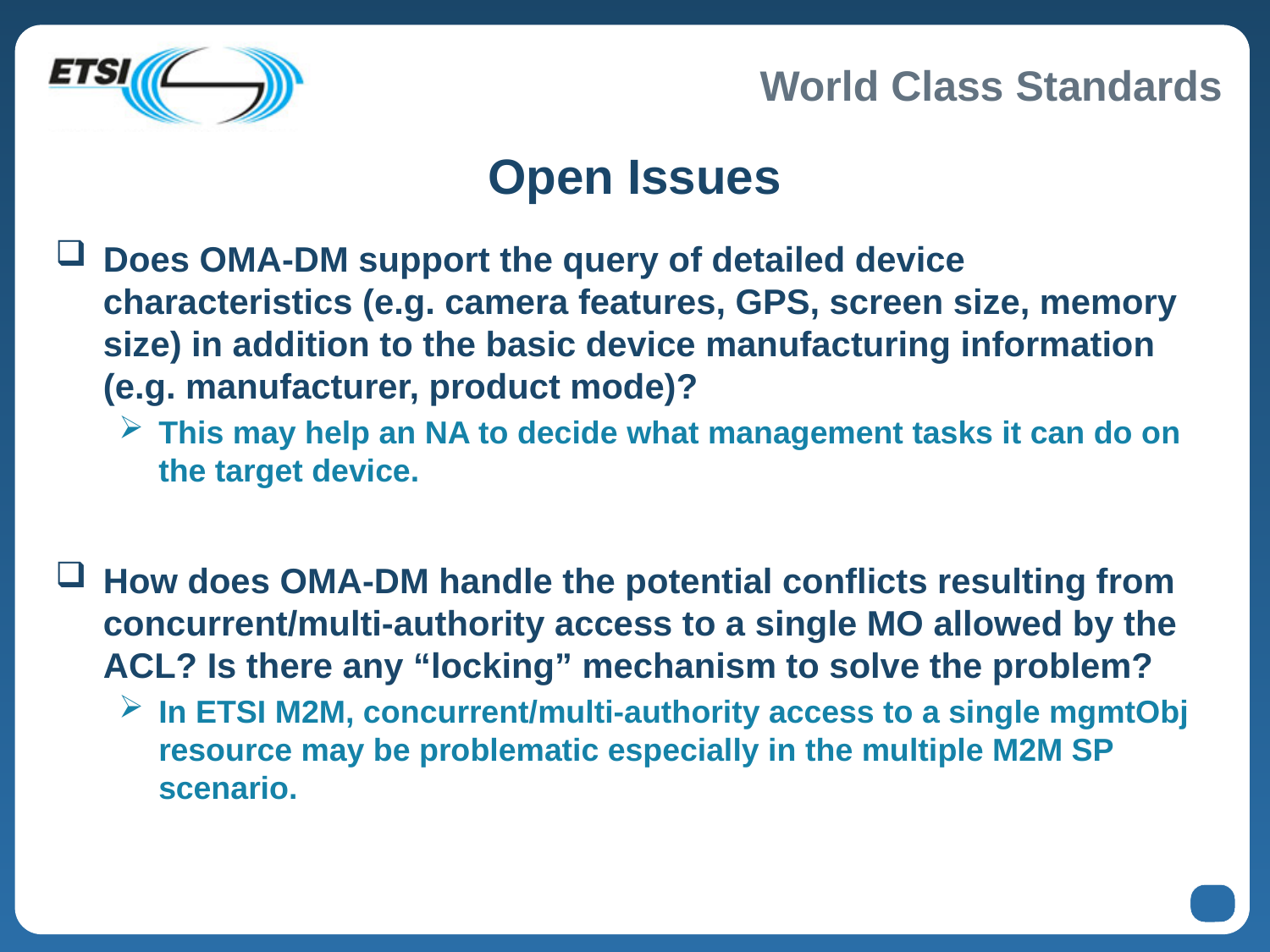

Open Issues
Does OMA-DM support the query of detailed device characteristics (e.g. camera features, GPS, screen size, memory size) in addition to the basic device manufacturing information (e.g. manufacturer, product mode)?
This may help an NA to decide what management tasks it can do on the target device.

How does OMA-DM handle the potential conflicts resulting from concurrent/multi-authority access to a single MO allowed by the ACL? Is there any “locking” mechanism to solve the problem?
In ETSI M2M, concurrent/multi-authority access to a single mgmtObj resource may be problematic especially in the multiple M2M SP scenario.